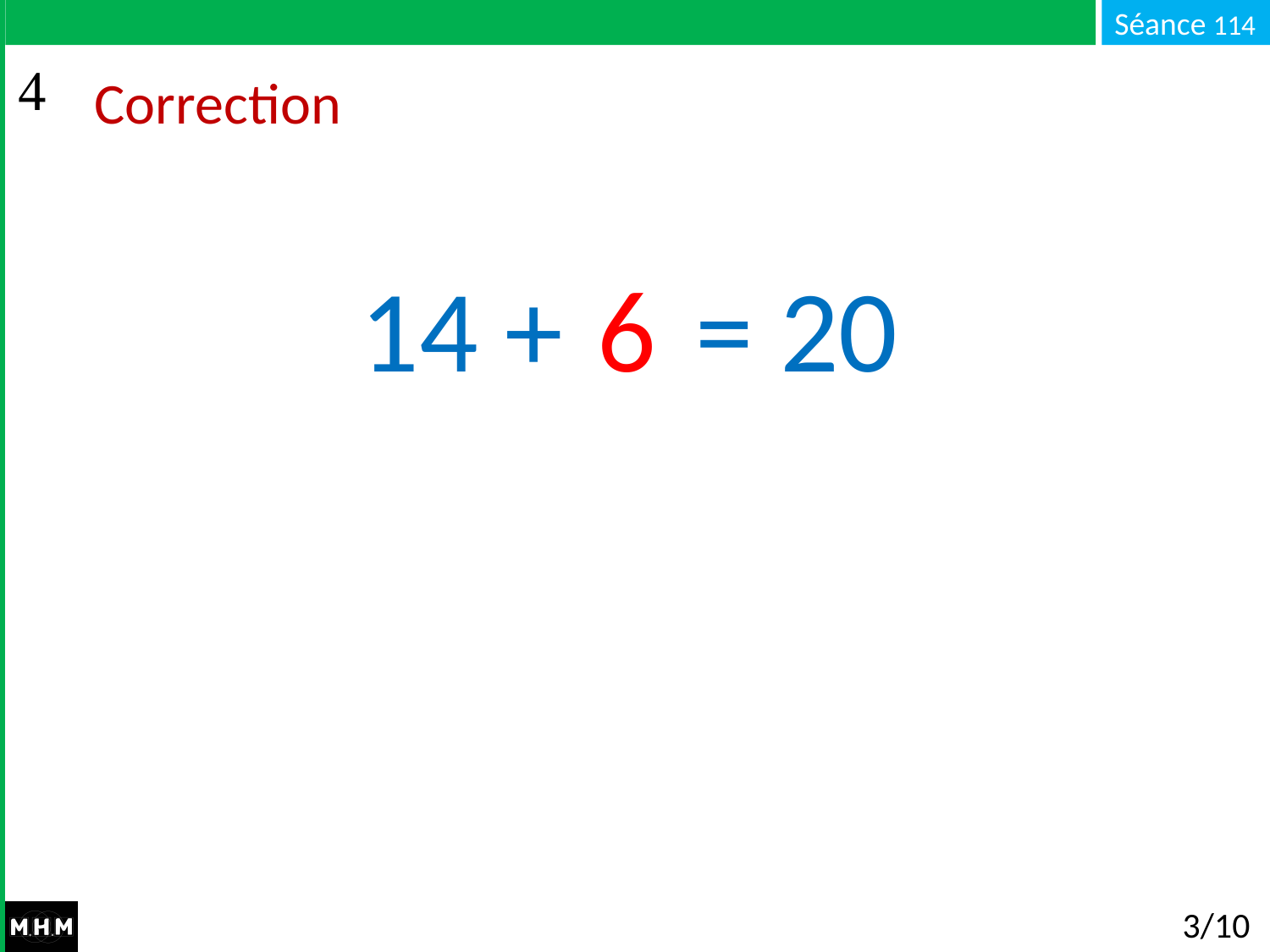

# Correction
14 + … = 20
6
3/10